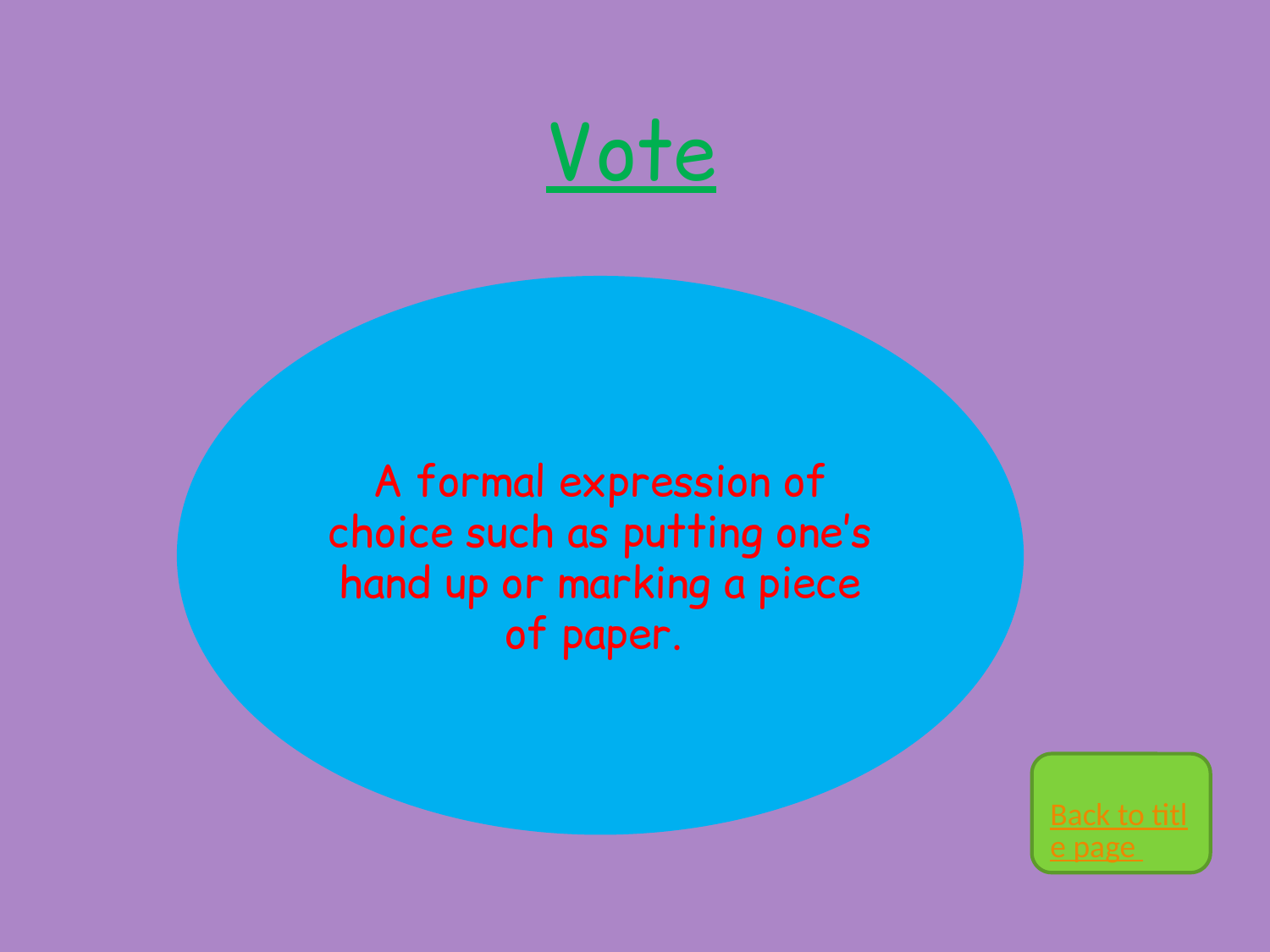

# Vote
A formal expression of choice such as putting one’s hand up or marking a piece of paper.
Back to title page